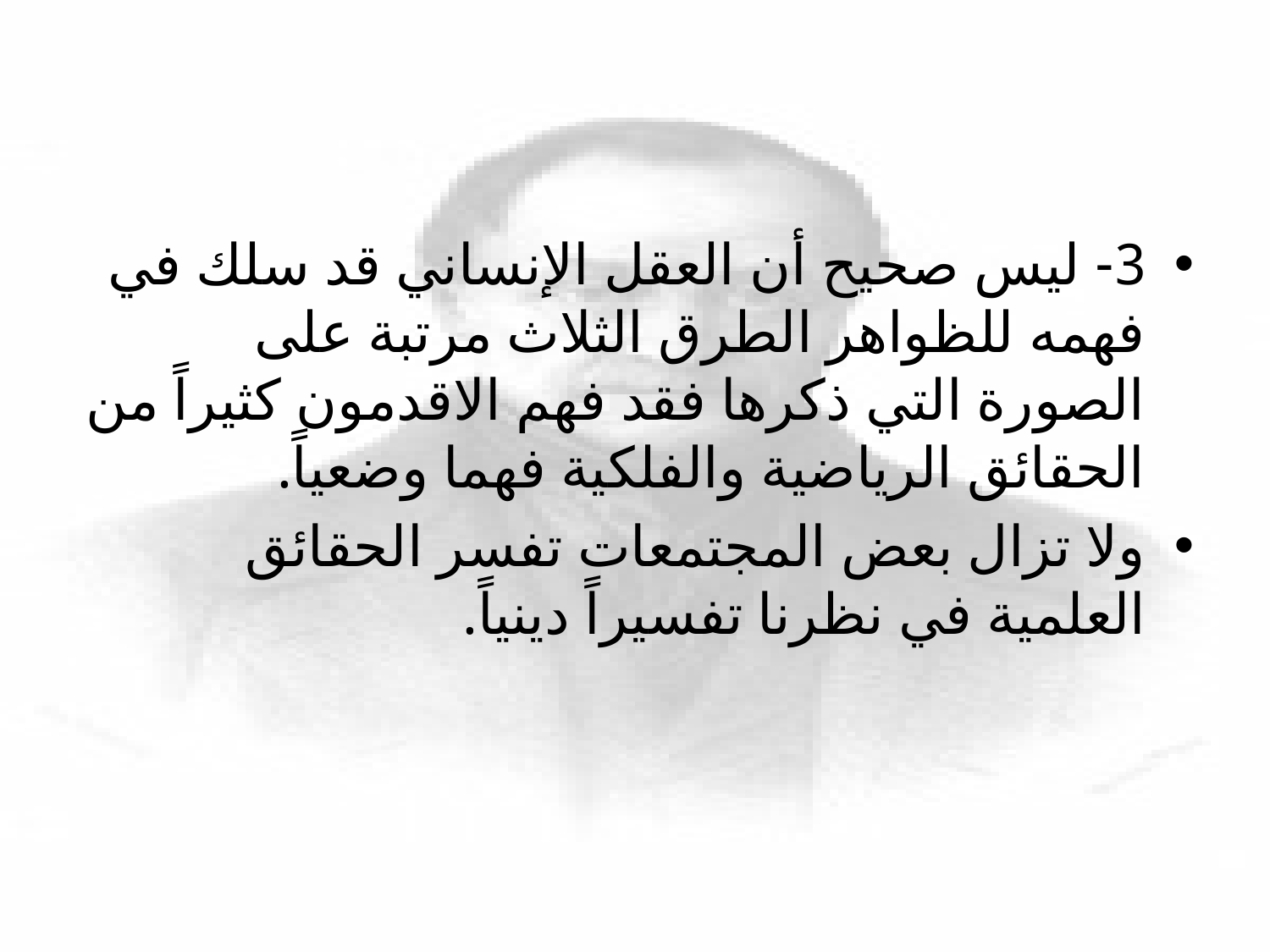

#
3- ليس صحيح أن العقل الإنساني قد سلك في فهمه للظواهر الطرق الثلاث مرتبة على الصورة التي ذكرها فقد فهم الاقدمون كثيراً من الحقائق الرياضية والفلكية فهما وضعياً.
ولا تزال بعض المجتمعات تفسر الحقائق العلمية في نظرنا تفسيراً دينياً.